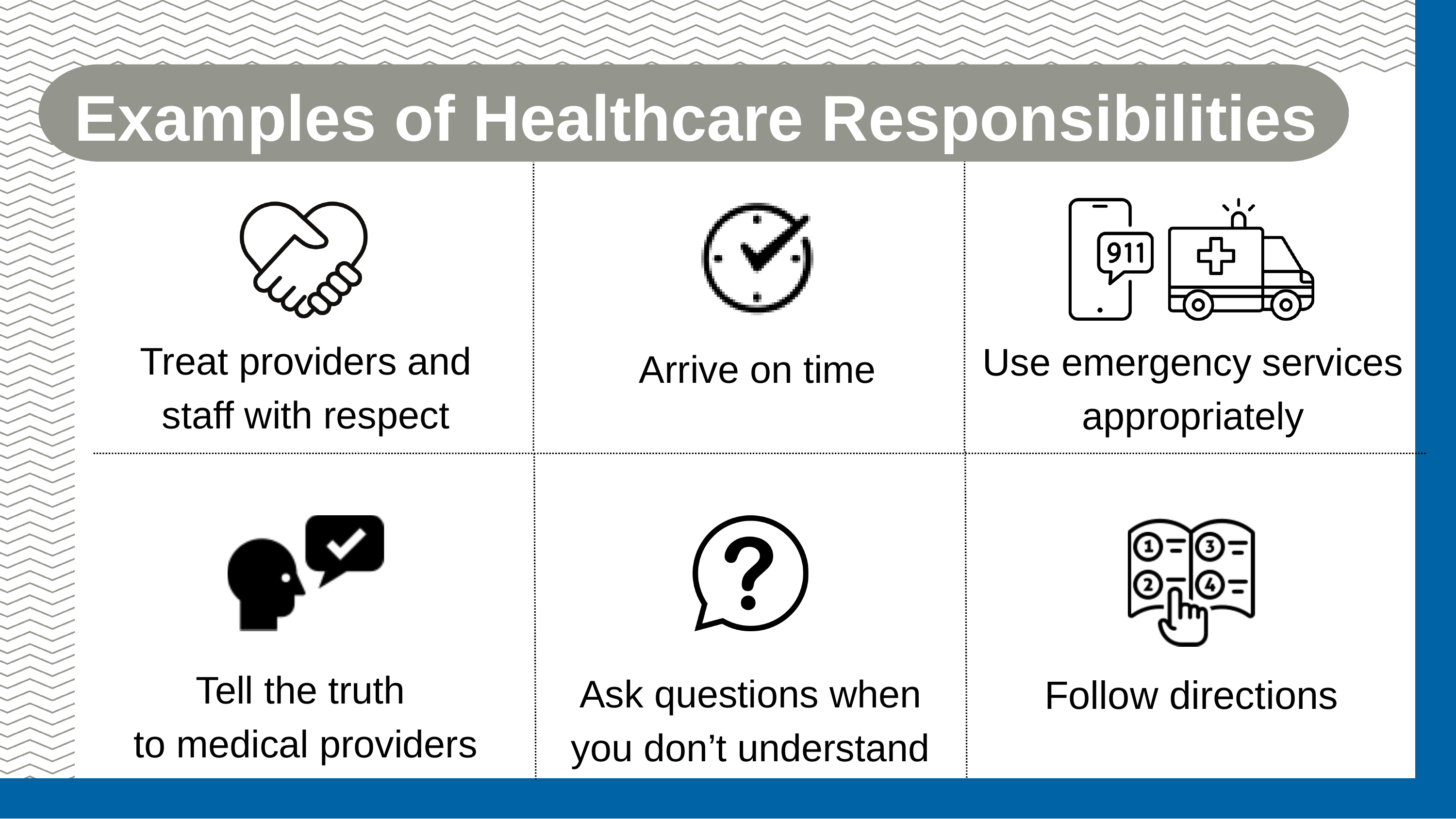

Examples of Healthcare Responsibilities

Treat providers and
staff with respect
Use emergency services
appropriately
Arrive on time

Tell the truth
to medical providers
Ask questions when
you don’t understand
Follow directions